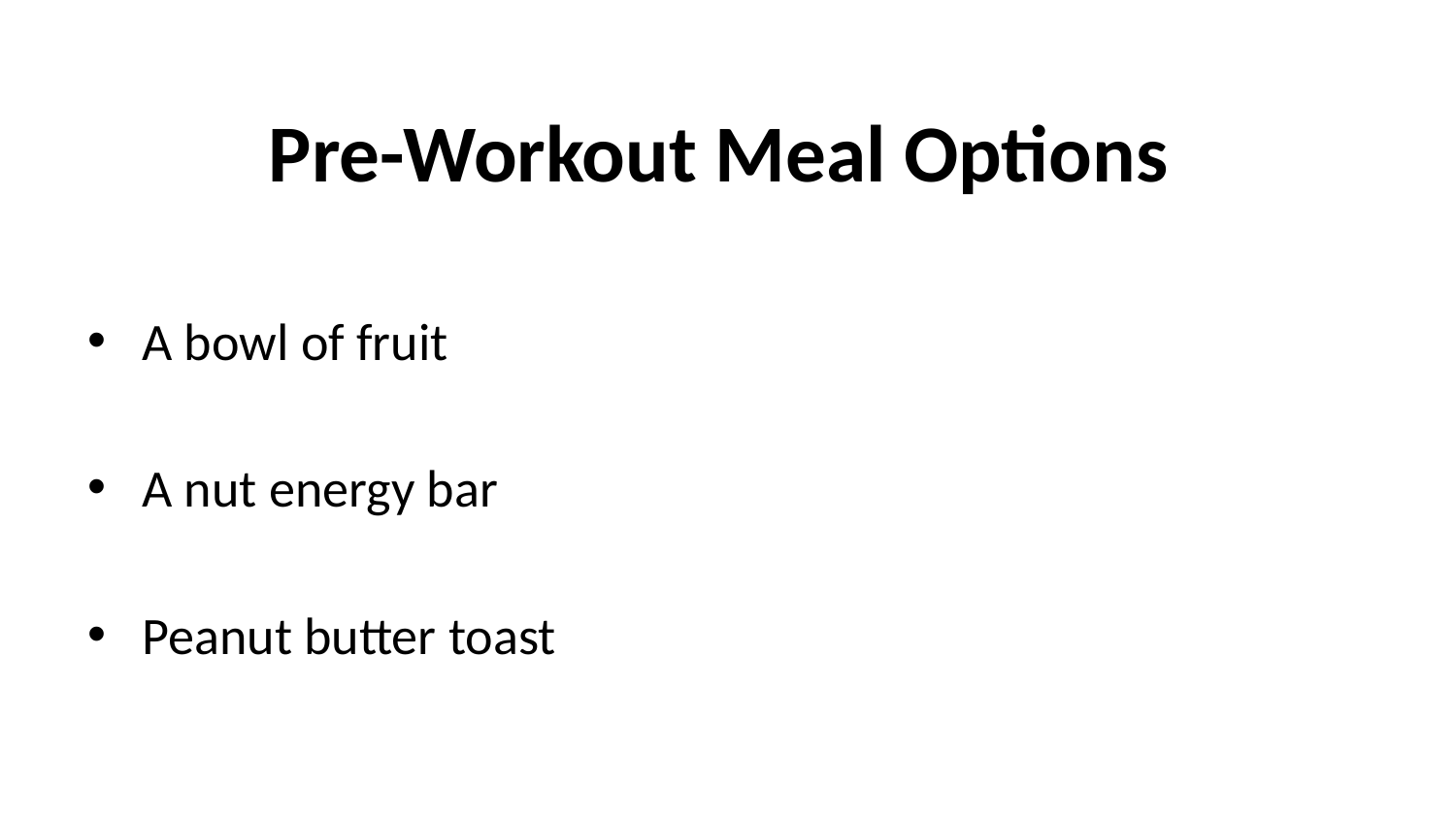

# Pre-Workout Meal Options
A bowl of fruit

A nut energy bar

Peanut butter toast